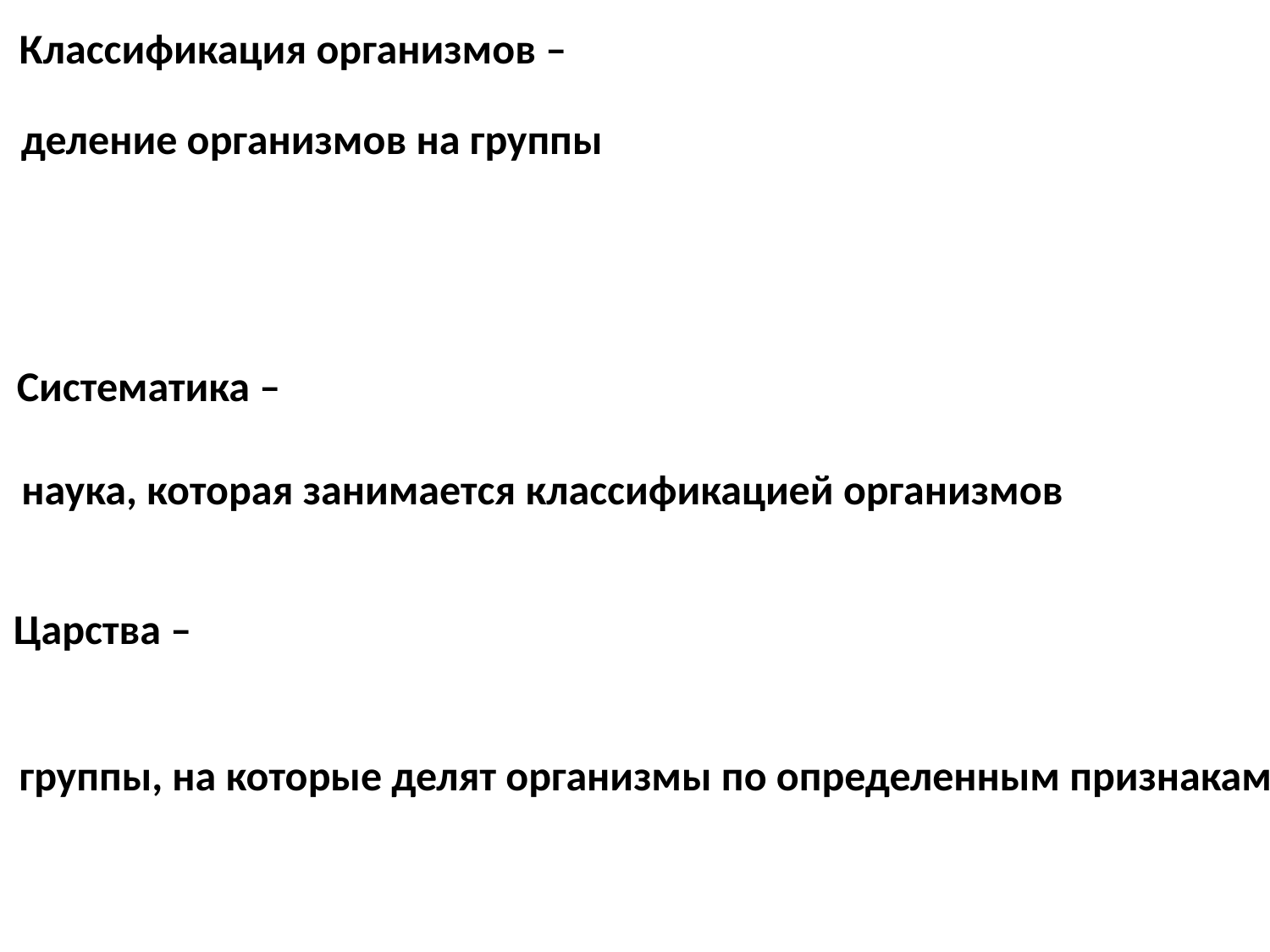

Классификация организмов –

деление организмов на группы

Систематика –

наука, которая занимается классификацией организмов

Царства –

группы, на которые делят организмы по определенным признакам